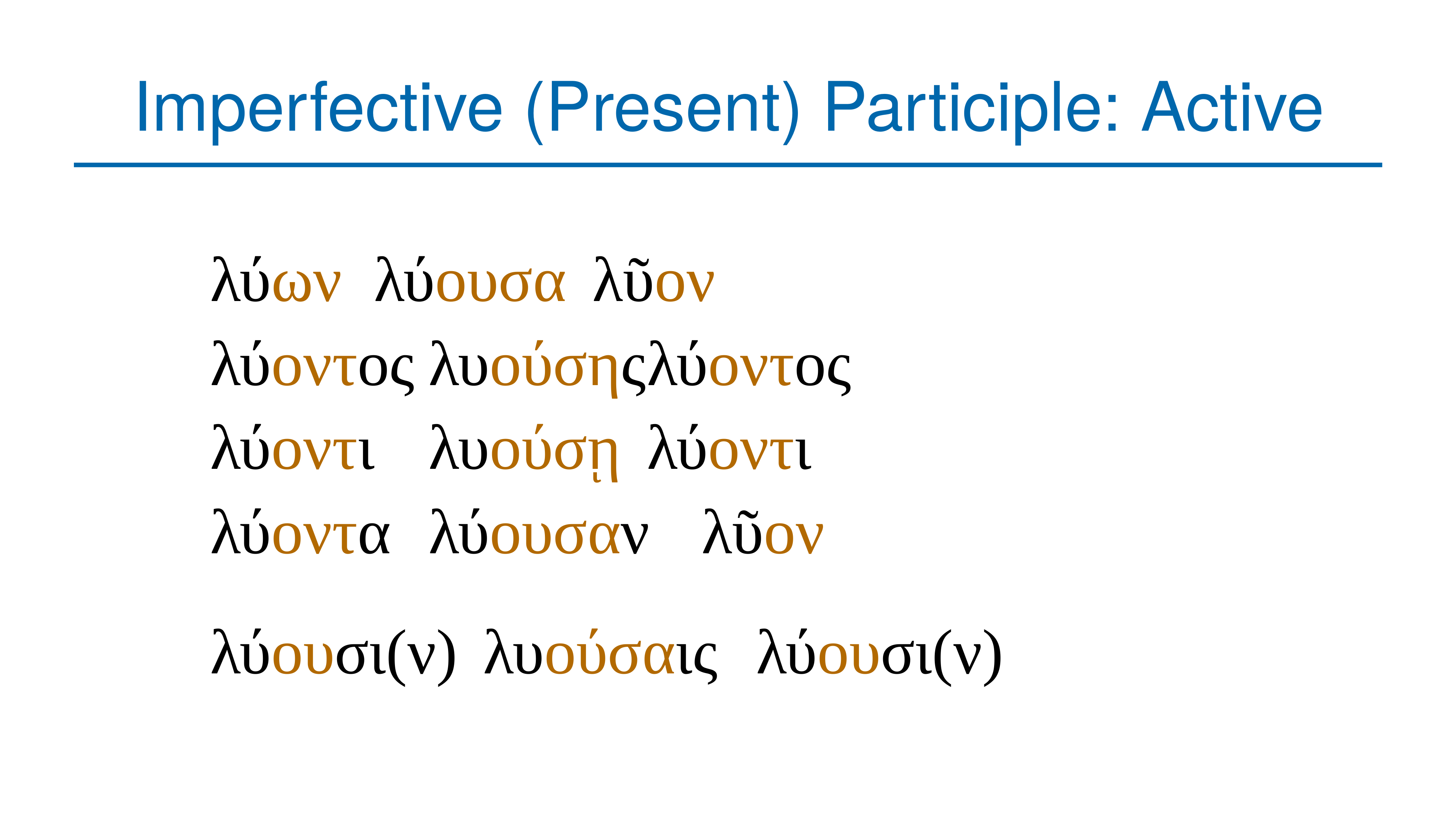

# Imperfective (Present) Participle: Active
λύων	λύουσα	λῦον
λύοντος	λυούσης	λύοντος
λύοντι	λυούσῃ	λύοντι
λύοντα	λύουσαν	λῦον
λύουσι(ν)	λυούσαις	λύουσι(ν)